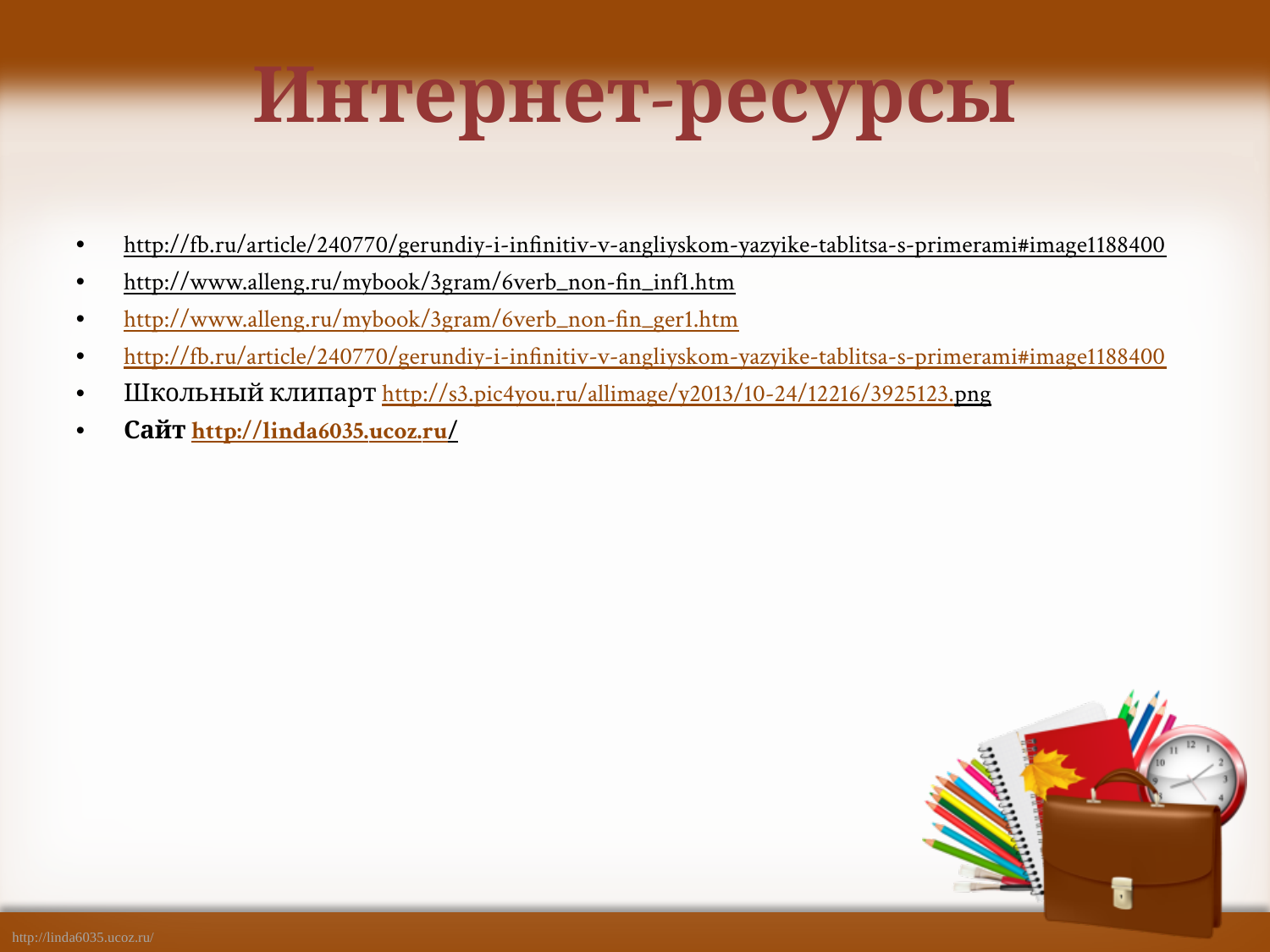

# Интернет-ресурсы
http://fb.ru/article/240770/gerundiy-i-infinitiv-v-angliyskom-yazyike-tablitsa-s-primerami#image1188400
http://www.alleng.ru/mybook/3gram/6verb_non-fin_inf1.htm
http://www.alleng.ru/mybook/3gram/6verb_non-fin_ger1.htm
http://fb.ru/article/240770/gerundiy-i-infinitiv-v-angliyskom-yazyike-tablitsa-s-primerami#image1188400
Школьный клипарт http://s3.pic4you.ru/allimage/y2013/10-24/12216/3925123.png
Сайт http://linda6035.ucoz.ru/